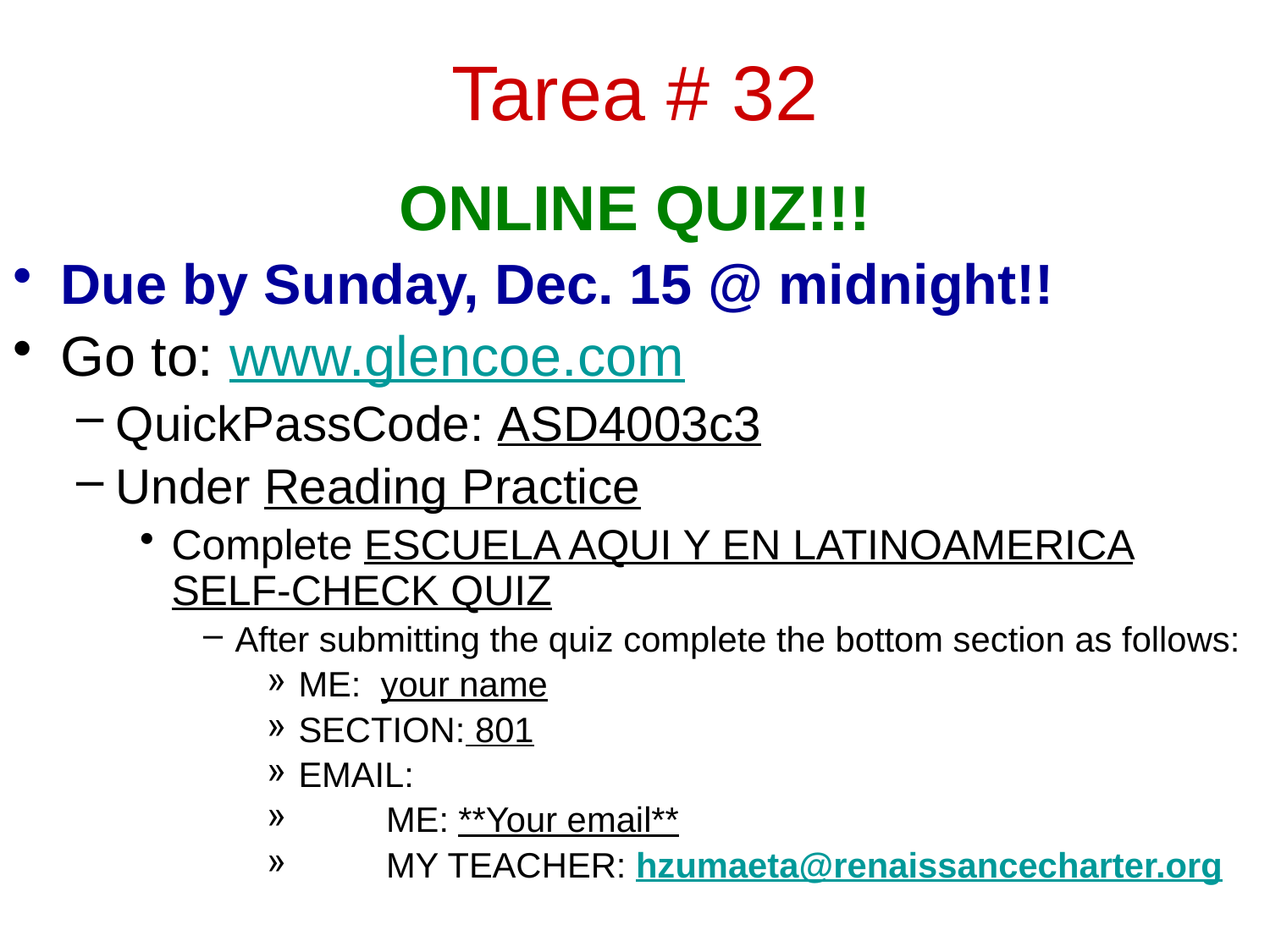

# Tarea # 32
ONLINE QUIZ!!!
Due by Sunday, Dec. 15 @ midnight!!
Go to: www.glencoe.com
QuickPassCode: ASD4003c3
Under Reading Practice
Complete ESCUELA AQUI Y EN LATINOAMERICA SELF-CHECK QUIZ
After submitting the quiz complete the bottom section as follows:
ME:  your name
SECTION: 801
EMAIL:
         ME: **Your email**
         MY TEACHER: hzumaeta@renaissancecharter.org